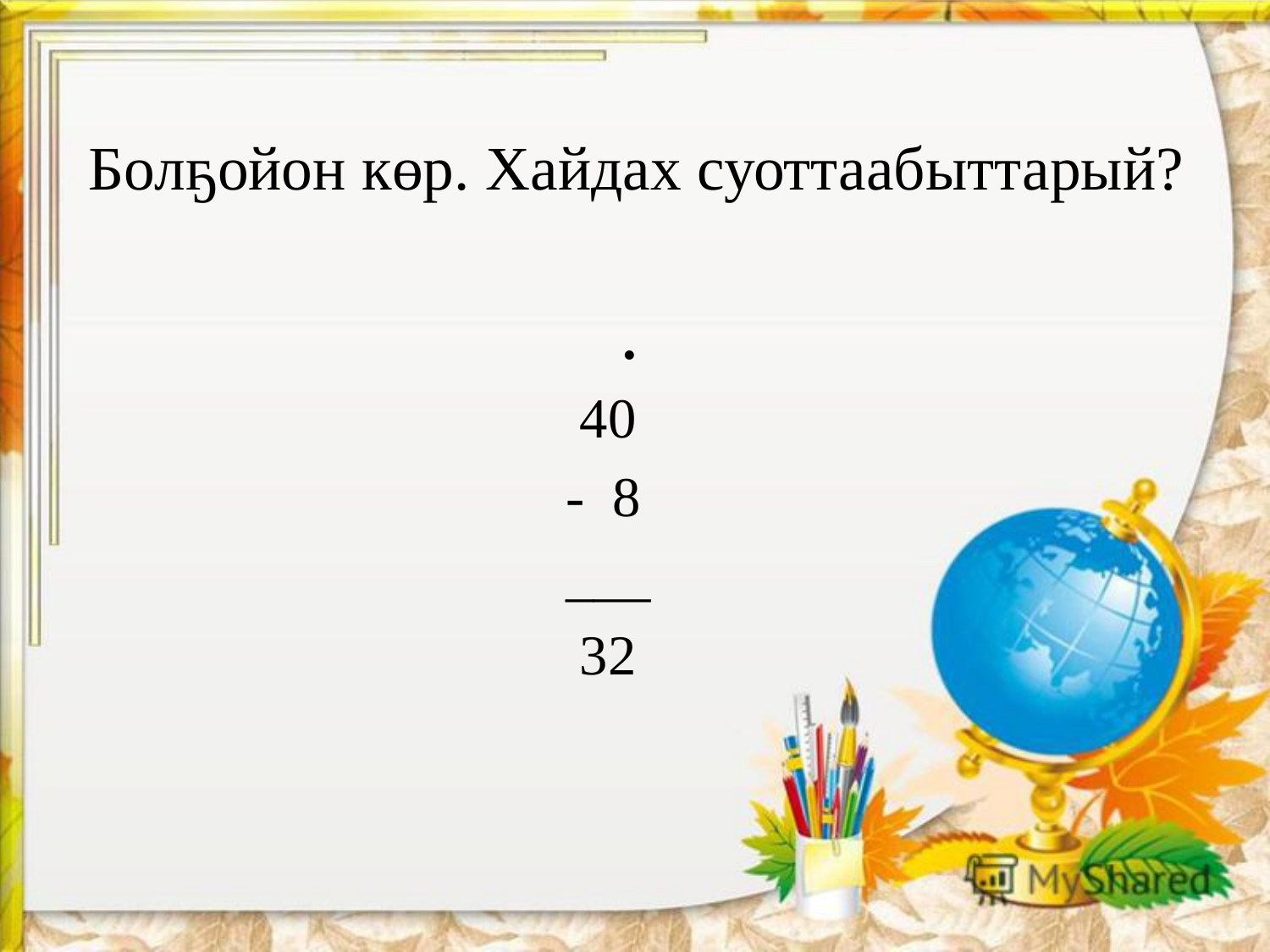

# Болҕойон көр. Хайдах суоттаабыттарый?
                                           .
                                        40
                                       -  8
                                       ___
                                        32